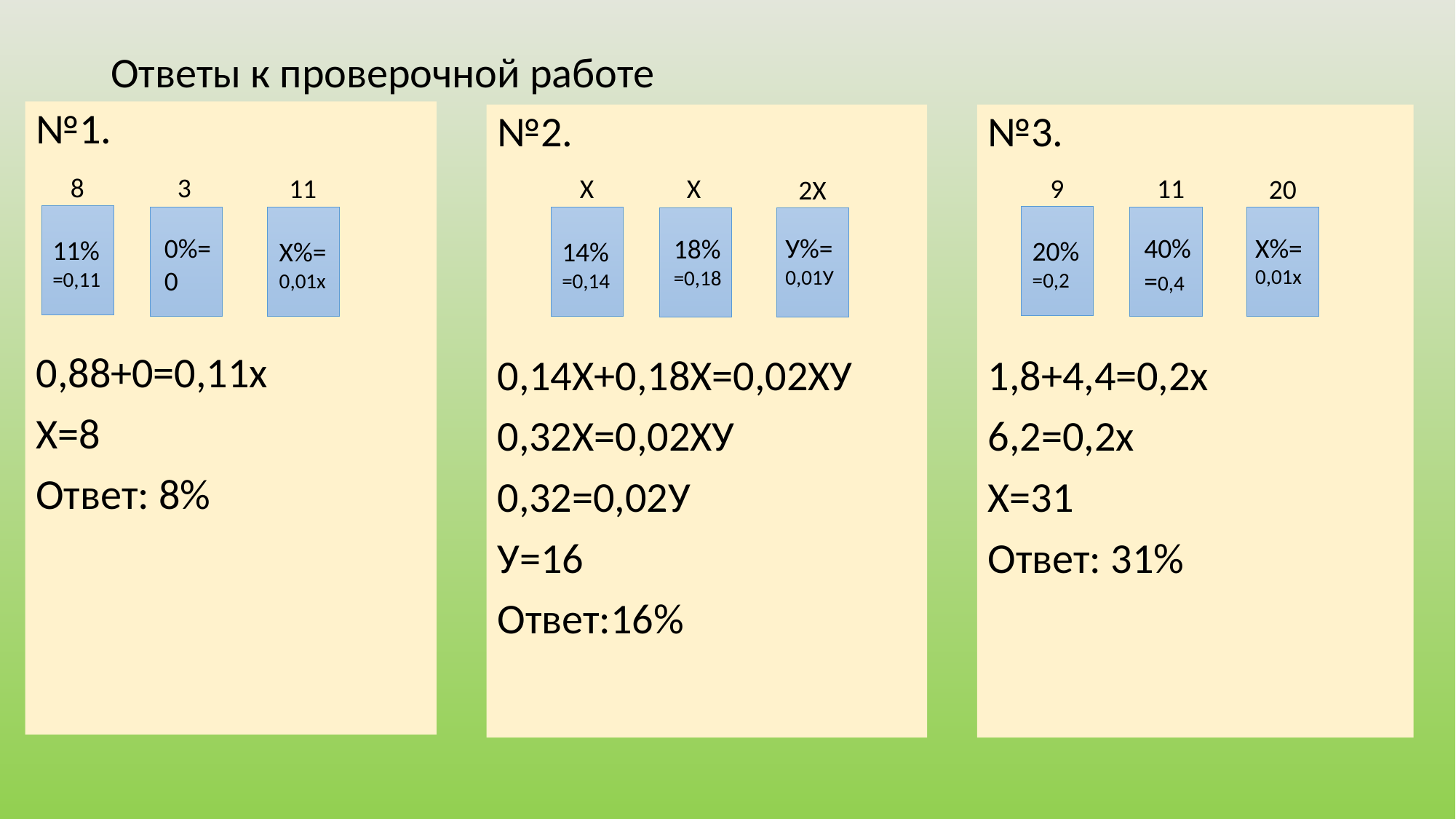

# Ответы к проверочной работе
№1.

0,88+0=0,11х
Х=8
Ответ: 8%
№2.

0,14Х+0,18Х=0,02ХУ
0,32Х=0,02ХУ
0,32=0,02У
У=16
Ответ:16%
№3.

1,8+4,4=0,2х
6,2=0,2х
Х=31
Ответ: 31%
8
3
9
11
11
Х
Х
20
2Х

0%=
0
Х%=
0,01х
У%=
0,01У
40%=0,4
18%=0,18
11%
=0,11
20%
=0,2
Х%=
0,01х
14%
=0,14